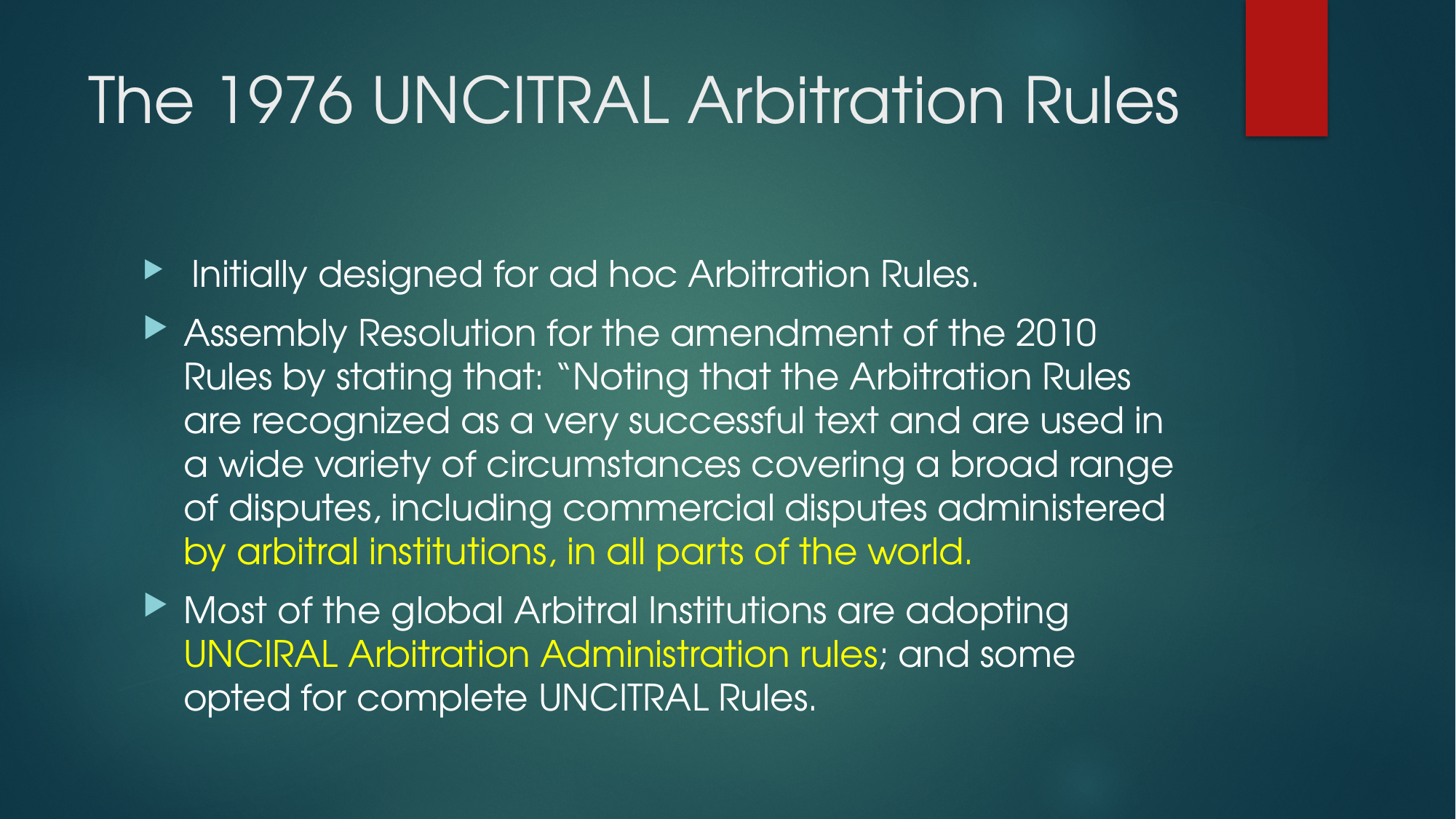

# The 1976 UNCITRAL Arbitration Rules
 Initially designed for ad hoc Arbitration Rules.
Assembly Resolution for the amendment of the 2010 Rules by stating that: “Noting that the Arbitration Rules are recognized as a very successful text and are used in a wide variety of circumstances covering a broad range of disputes, including commercial disputes administered by arbitral institutions, in all parts of the world.
Most of the global Arbitral Institutions are adopting UNCIRAL Arbitration Administration rules; and some opted for complete UNCITRAL Rules.